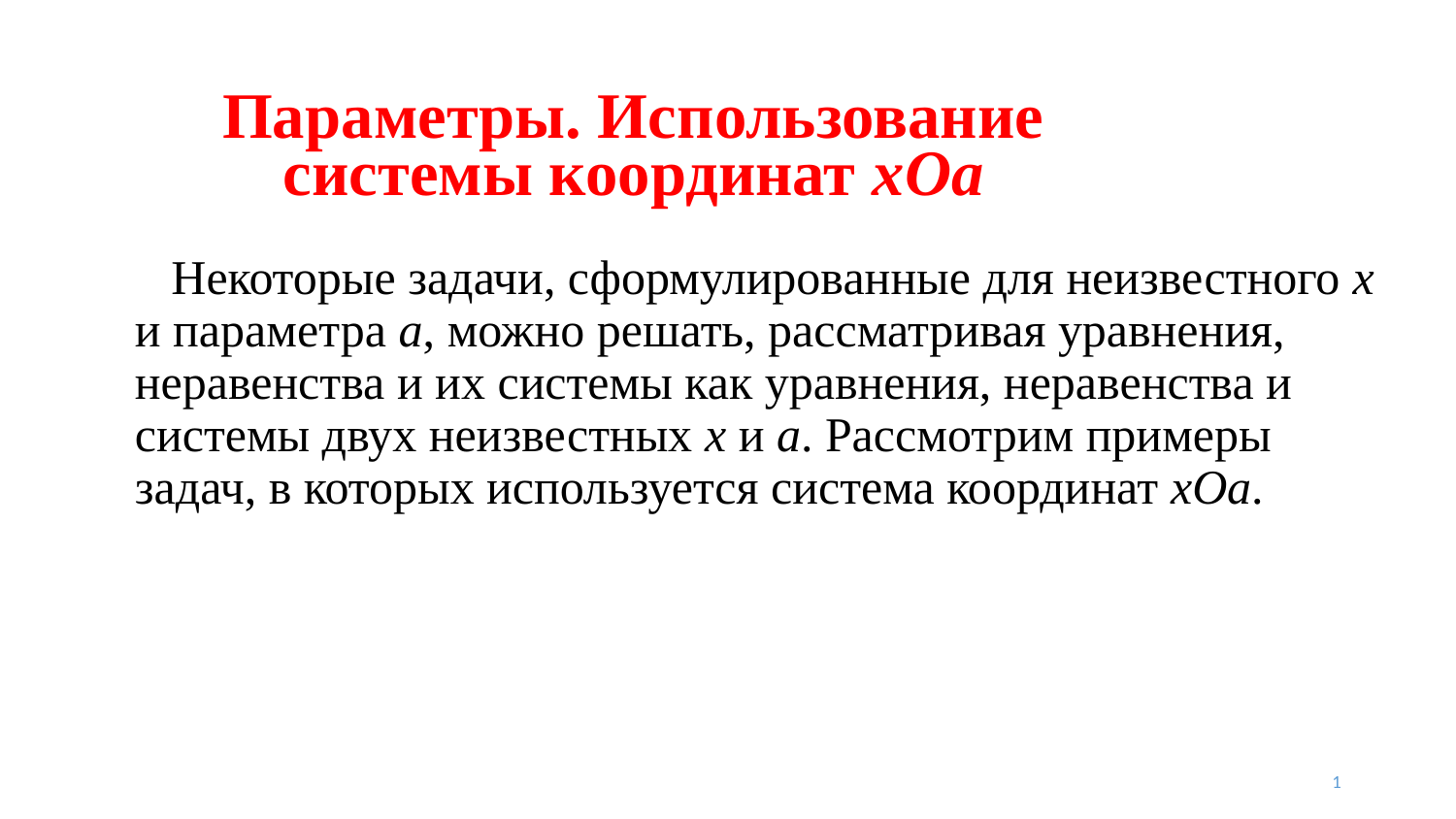

# Параметры. Использование системы координат xOa
   Некоторые задачи, сформулированные для неизвестного x и параметра a, можно решать, рассматривая уравнения, неравенства и их системы как уравнения, неравенства и системы двух неизвестных x и a. Рассмотрим примеры задач, в которых используется система координат xOa.

1